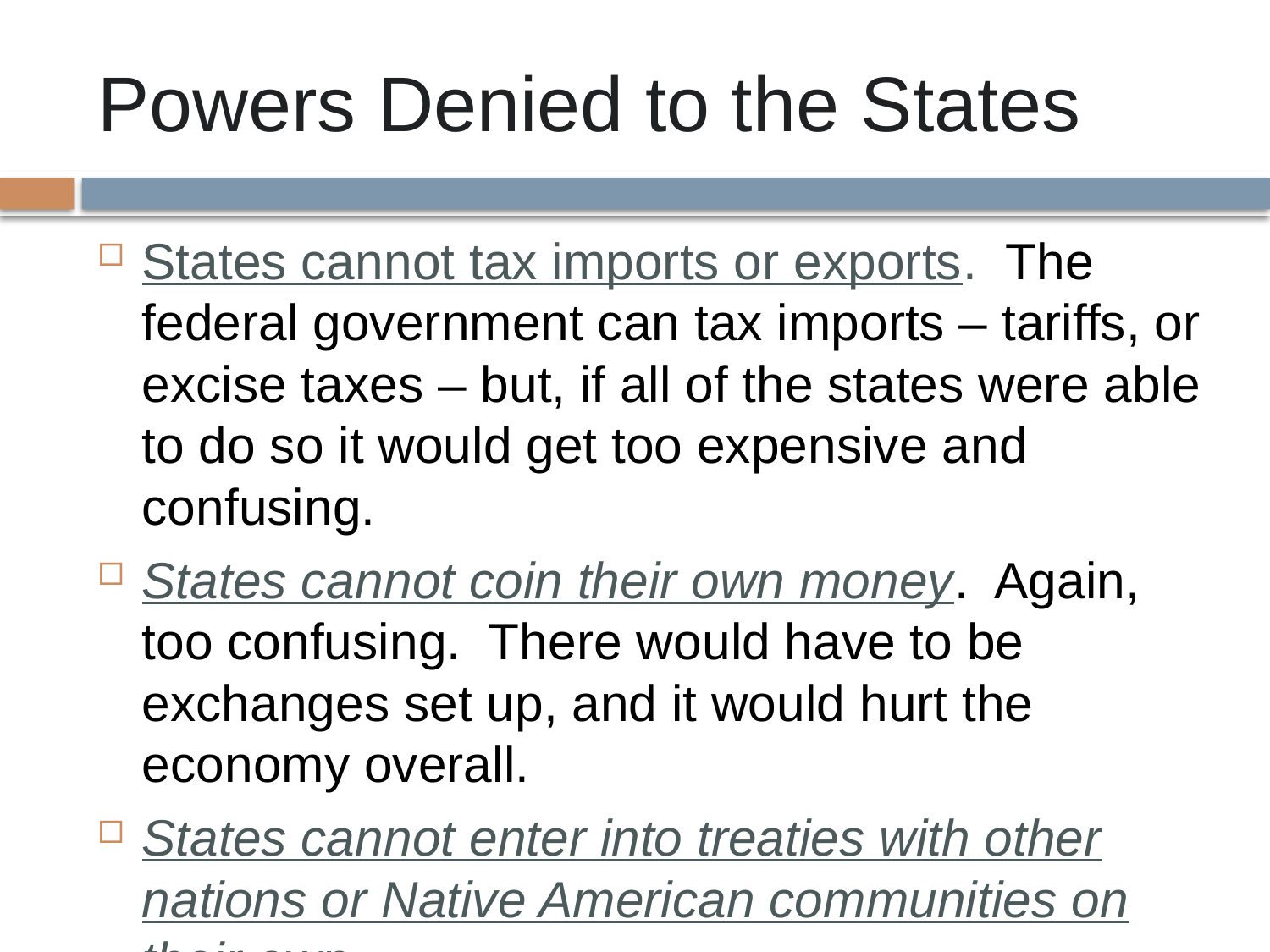

# Powers Denied to the States
States cannot tax imports or exports.  The federal government can tax imports – tariffs, or excise taxes – but, if all of the states were able to do so it would get too expensive and confusing.
States cannot coin their own money.  Again, too confusing.  There would have to be exchanges set up, and it would hurt the economy overall.
States cannot enter into treaties with other nations or Native American communities on their own.